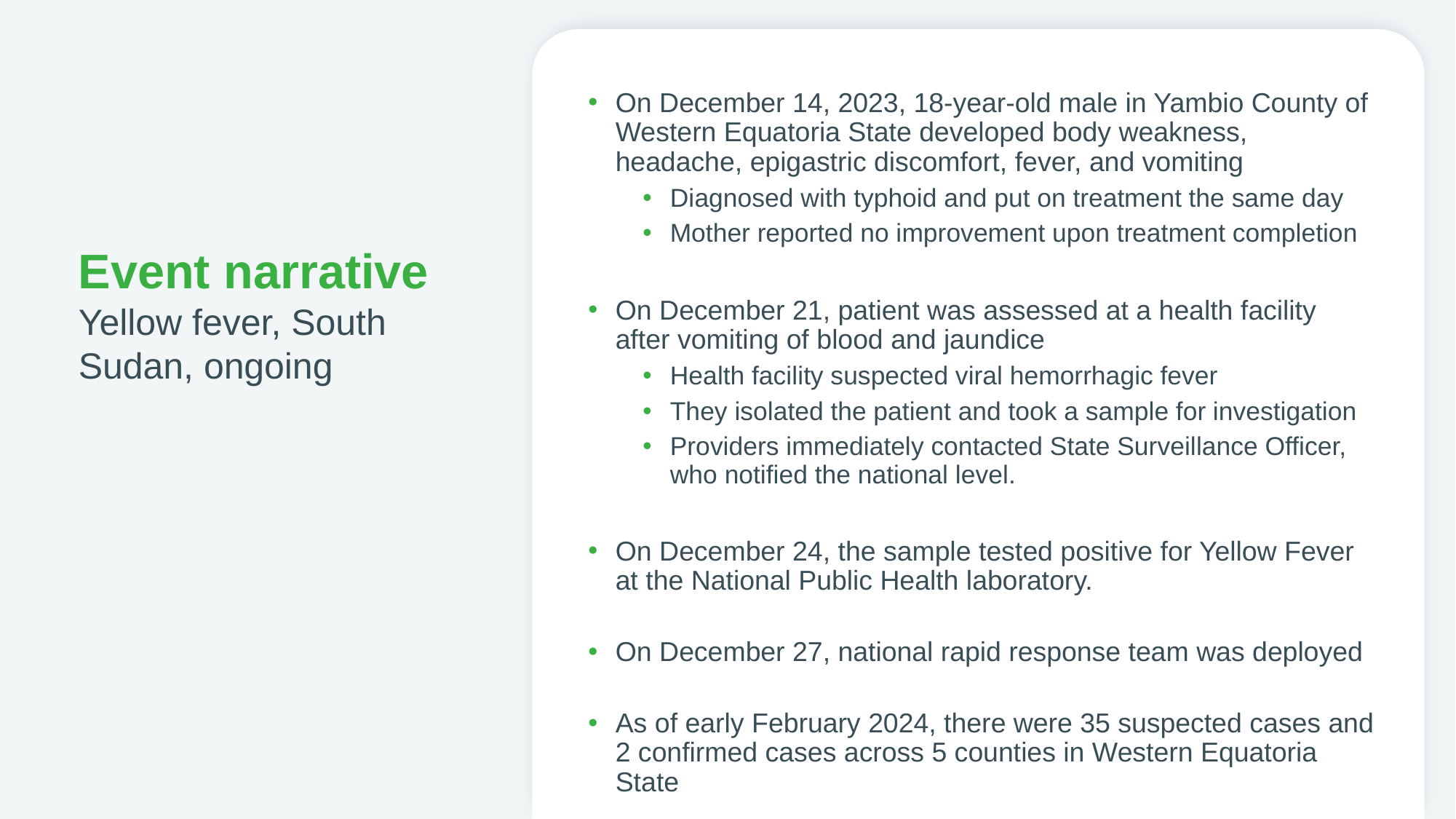

On December 14, 2023, 18-year-old male in Yambio County of Western Equatoria State developed body weakness, headache, epigastric discomfort, fever, and vomiting
Diagnosed with typhoid and put on treatment the same day
Mother reported no improvement upon treatment completion

On December 21, patient was assessed at a health facility after vomiting of blood and jaundice
Health facility suspected viral hemorrhagic fever
They isolated the patient and took a sample for investigation
Providers immediately contacted State Surveillance Officer, who notified the national level.

On December 24, the sample tested positive for Yellow Fever at the National Public Health laboratory.

On December 27, national rapid response team was deployed

As of early February 2024, there were 35 suspected cases and 2 confirmed cases across 5 counties in Western Equatoria State

# Event narrative Yellow fever, South Sudan, ongoing